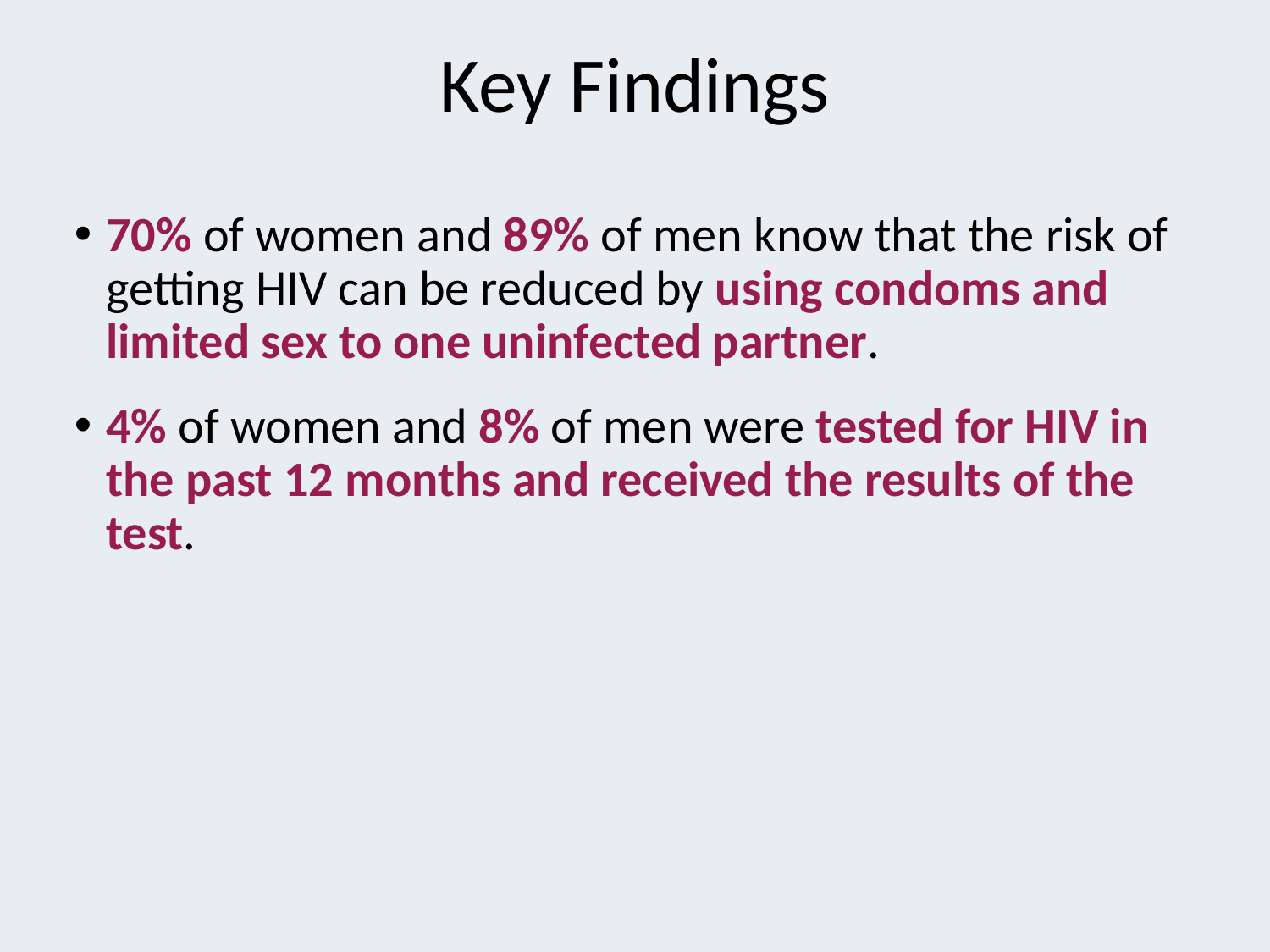

# Key Findings
70% of women and 89% of men know that the risk of getting HIV can be reduced by using condoms and limited sex to one uninfected partner.
4% of women and 8% of men were tested for HIV in the past 12 months and received the results of the test.